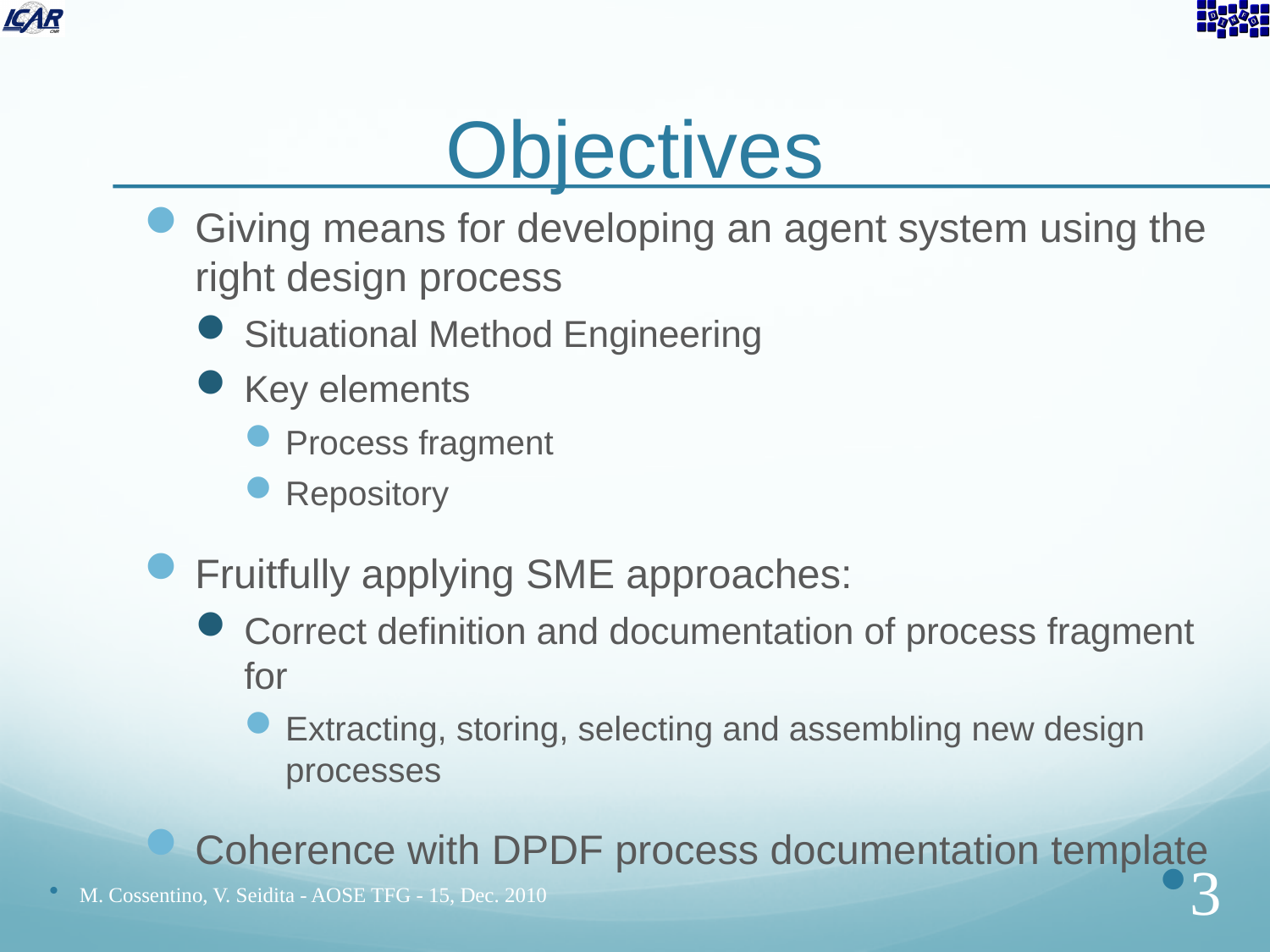

# Objectives
Giving means for developing an agent system using the right design process
Situational Method Engineering
Key elements
Process fragment
Repository
Fruitfully applying SME approaches:
Correct definition and documentation of process fragment for
Extracting, storing, selecting and assembling new design processes
Coherence with DPDF process documentation template
M. Cossentino, V. Seidita - AOSE TFG - 15, Dec. 2010
3